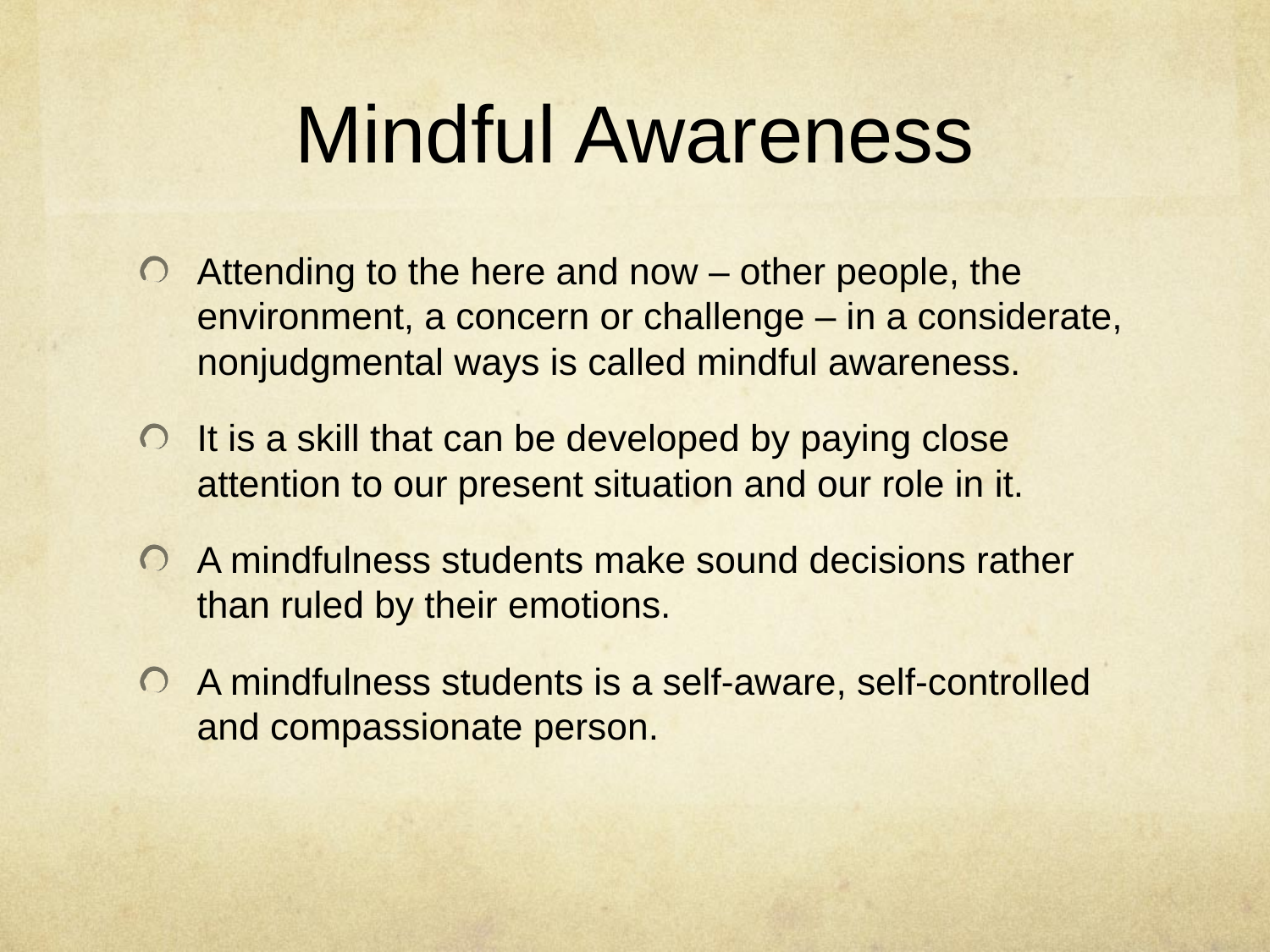

# Mindful Awareness
Attending to the here and now – other people, the environment, a concern or challenge – in a considerate, nonjudgmental ways is called mindful awareness.
It is a skill that can be developed by paying close attention to our present situation and our role in it.
A mindfulness students make sound decisions rather than ruled by their emotions.
A mindfulness students is a self-aware, self-controlled and compassionate person.